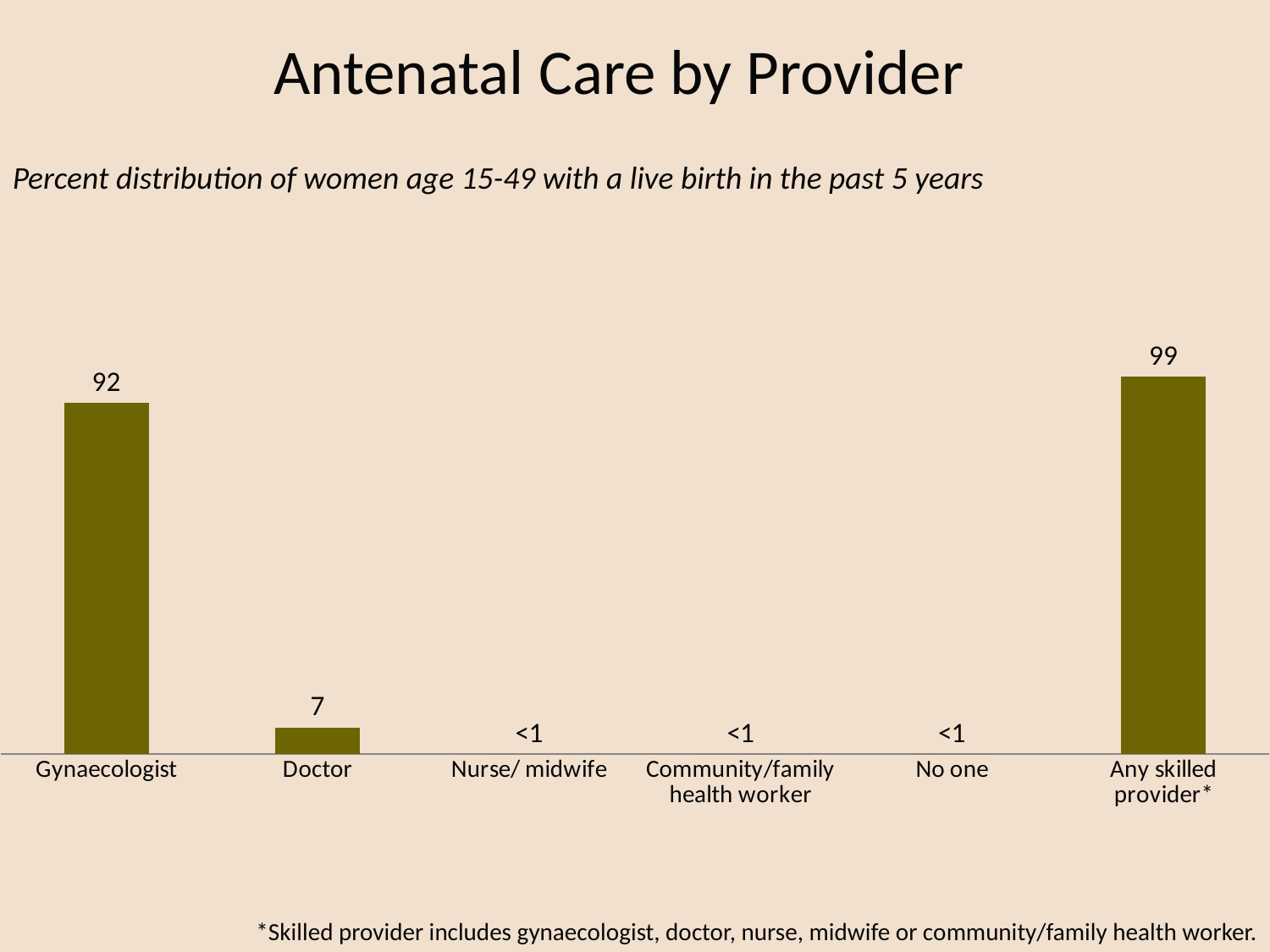

# Antenatal Care by Provider
Percent distribution of women age 15-49 with a live birth in the past 5 years

### Chart

| Category | Series 1 |
|---|---|
| Gynaecologist | 92.0 |
| Doctor | 7.0 |
| Nurse/ midwife | 0.0 |
| Community/family health worker | 0.0 |
| No one | 0.0 |
| Any skilled provider* | 99.0 |
*Skilled provider includes gynaecologist, doctor, nurse, midwife or community/family health worker.